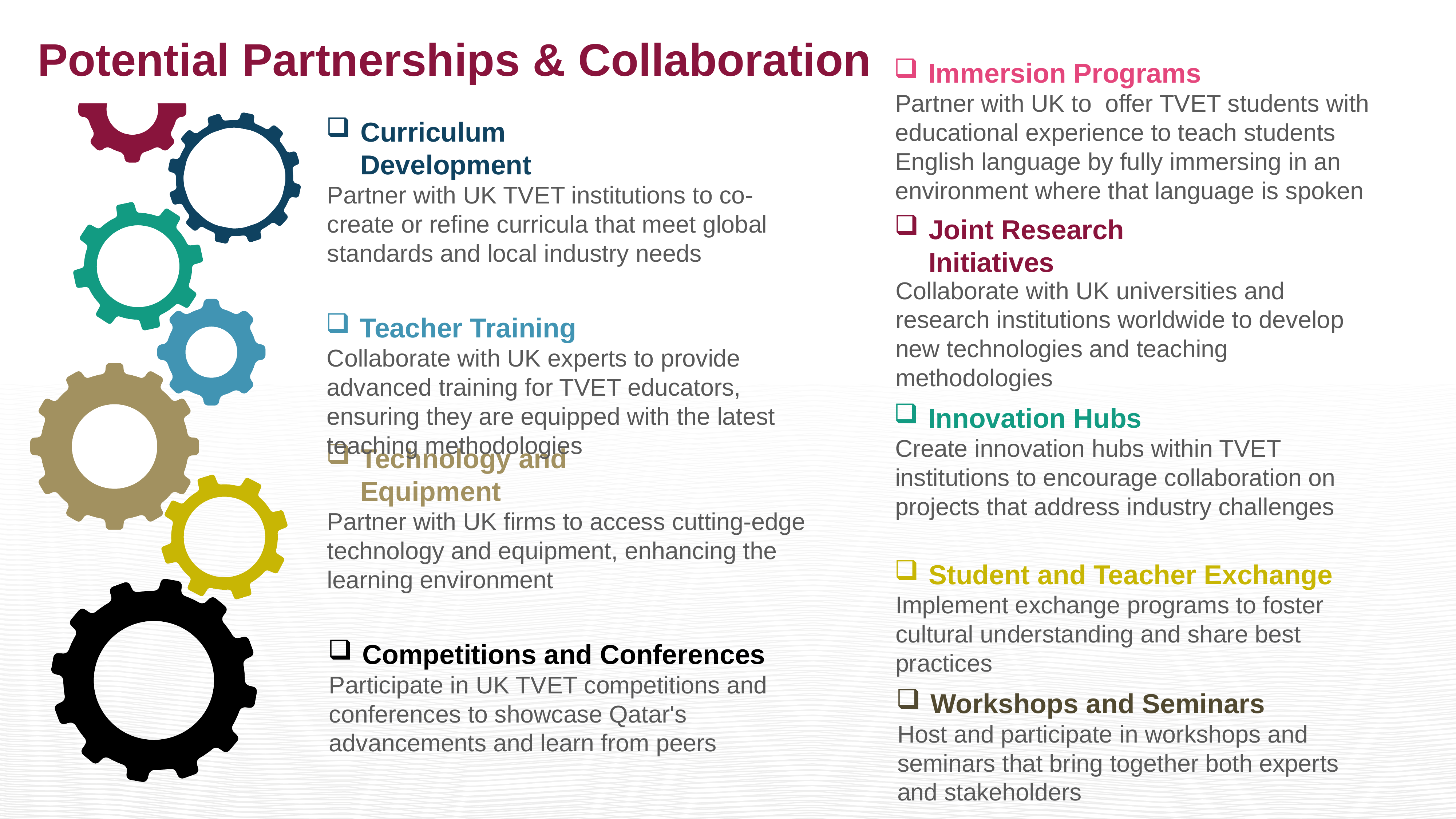

# Potential Partnerships & Collaboration
Immersion Programs
Partner with UK to  offer TVET students with educational experience to teach students English language by fully immersing in an environment where that language is spoken

Curriculum Development
Partner with UK TVET institutions to co-create or refine curricula that meet global standards and local industry needs
Joint Research Initiatives
Collaborate with UK universities and research institutions worldwide to develop new technologies and teaching methodologies
Teacher Training
Collaborate with UK experts to provide advanced training for TVET educators, ensuring they are equipped with the latest teaching methodologies
Innovation Hubs
Create innovation hubs within TVET institutions to encourage collaboration on projects that address industry challenges
Technology and Equipment
Partner with UK firms to access cutting-edge technology and equipment, enhancing the learning environment
Student and Teacher Exchange
Implement exchange programs to foster cultural understanding and share best practices
Competitions and Conferences
Participate in UK TVET competitions and conferences to showcase Qatar's advancements and learn from peers
Workshops and Seminars
Host and participate in workshops and seminars that bring together both experts and stakeholders